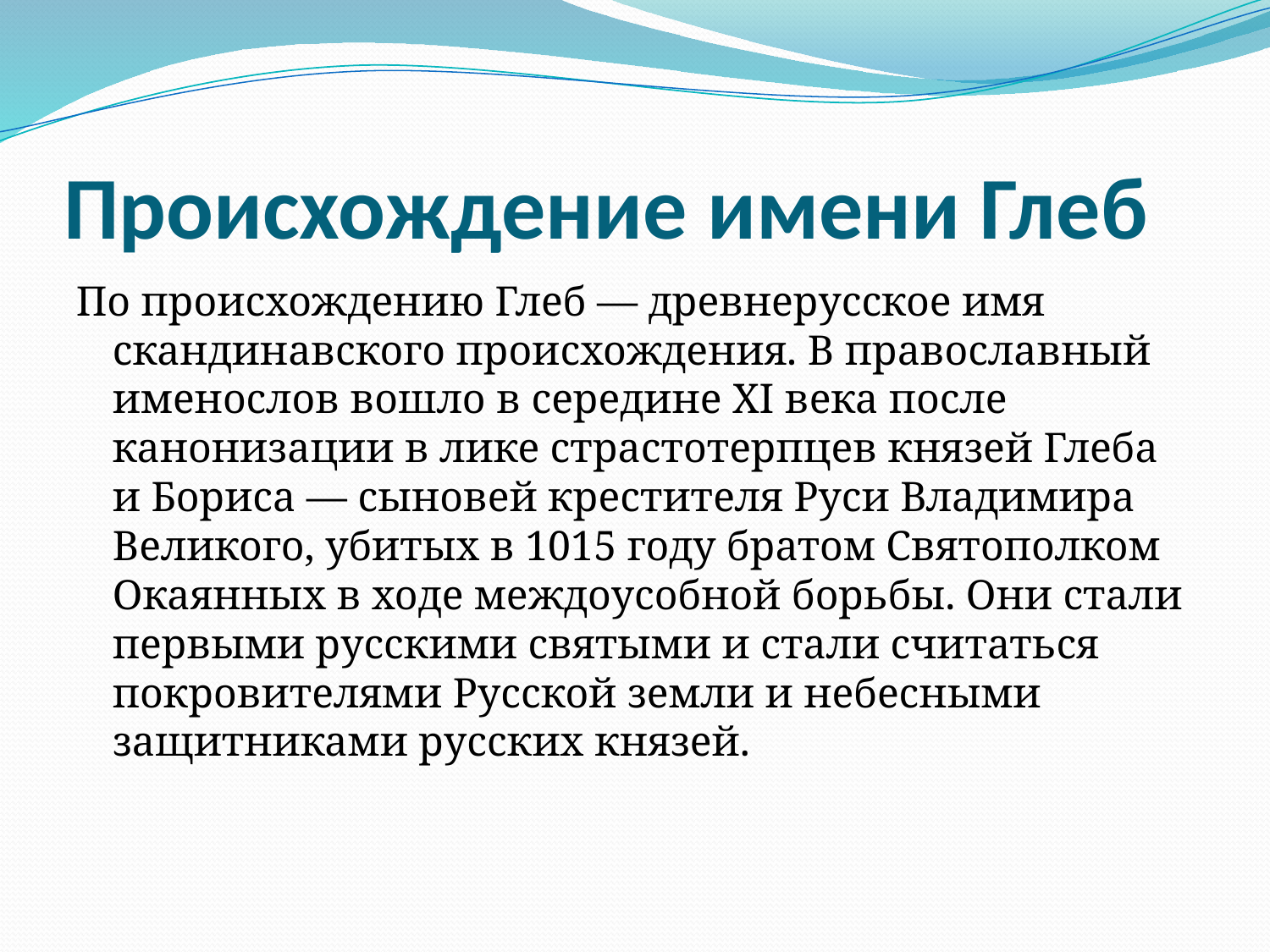

# Происхождение имени Глеб
По происхождению Глеб — древнерусское имя скандинавского происхождения. В православный именослов вошло в середине XI века после канонизации в лике страстотерпцев князей Глеба и Бориса — сыновей крестителя Руси Владимира Великого, убитых в 1015 году братом Святополком Окаянных в ходе междоусобной борьбы. Они стали первыми русскими святыми и стали считаться покровителями Русской земли и небесными защитниками русских князей.